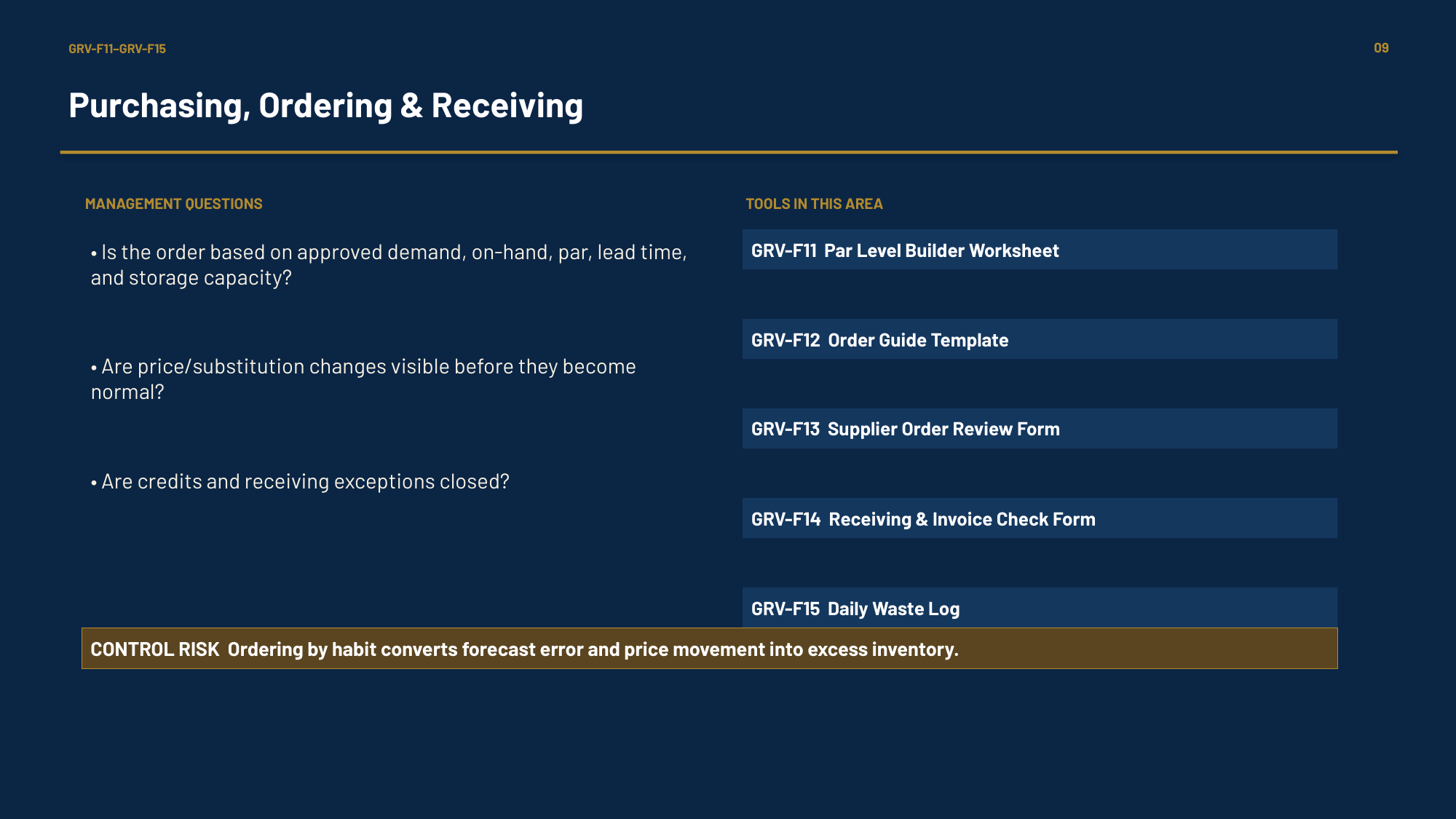

09
GRV-F11–GRV-F15
Purchasing, Ordering & Receiving

MANAGEMENT QUESTIONS
TOOLS IN THIS AREA
• Is the order based on approved demand, on-hand, par, lead time, and storage capacity?
GRV-F11  Par Level Builder Worksheet
GRV-F12  Order Guide Template
• Are price/substitution changes visible before they become normal?
GRV-F13  Supplier Order Review Form
• Are credits and receiving exceptions closed?
GRV-F14  Receiving & Invoice Check Form
GRV-F15  Daily Waste Log
CONTROL RISK  Ordering by habit converts forecast error and price movement into excess inventory.